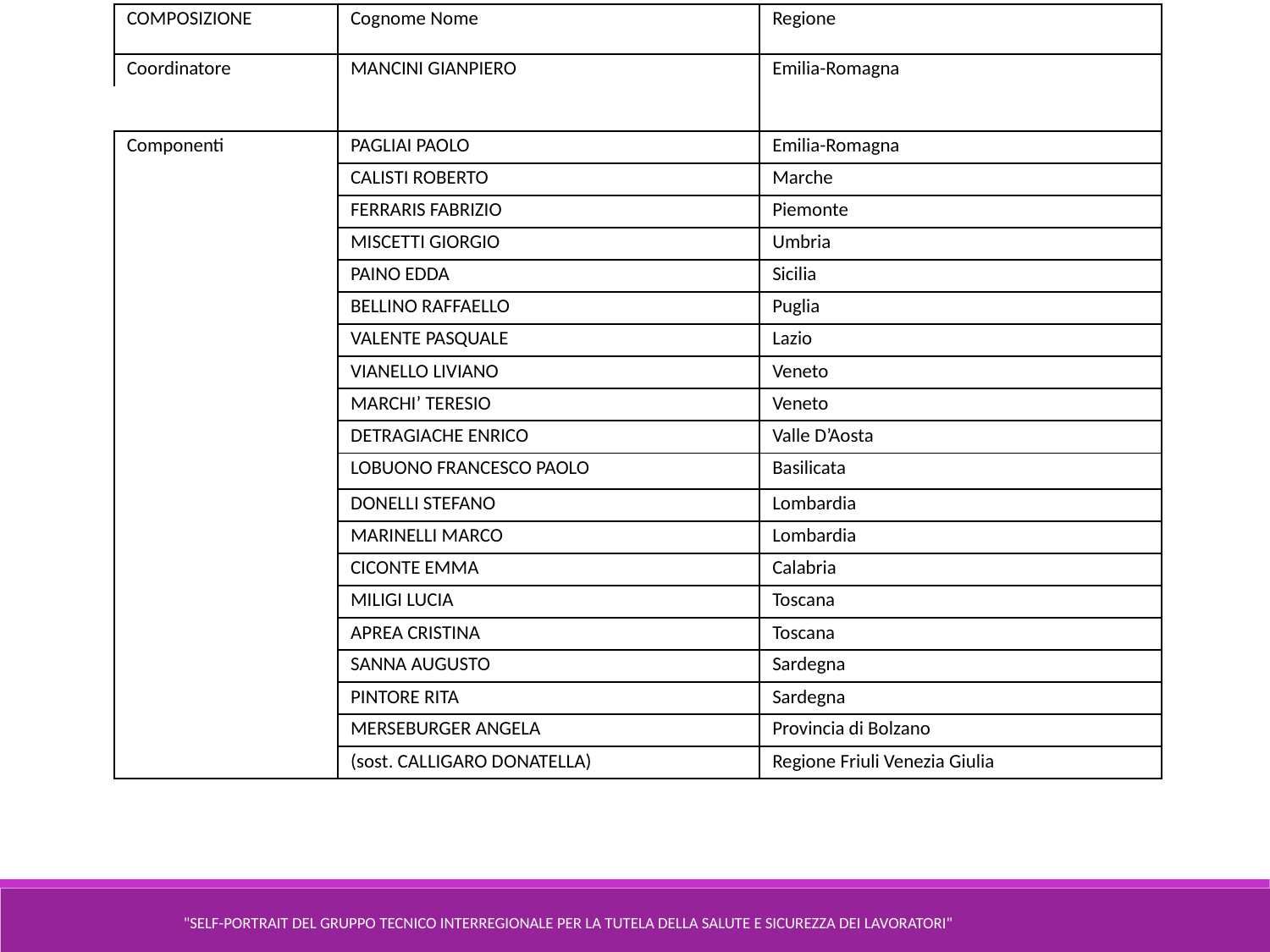

| COMPOSIZIONE | Cognome Nome | Regione |
| --- | --- | --- |
| Coordinatore | MANCINI GIANPIERO | Emilia-Romagna |
|  |  |  |
| Componenti | PAGLIAI PAOLO | Emilia-Romagna |
|  | CALISTI ROBERTO | Marche |
|  | FERRARIS FABRIZIO | Piemonte |
|  | MISCETTI GIORGIO | Umbria |
|  | PAINO EDDA | Sicilia |
|  | BELLINO RAFFAELLO | Puglia |
|  | VALENTE PASQUALE | Lazio |
|  | VIANELLO LIVIANO | Veneto |
|  | MARCHI’ TERESIO | Veneto |
|  | DETRAGIACHE ENRICO | Valle D’Aosta |
|  | LOBUONO FRANCESCO PAOLO | Basilicata |
|  | DONELLI STEFANO | Lombardia |
|  | MARINELLI MARCO | Lombardia |
|  | CICONTE EMMA | Calabria |
|  | MILIGI LUCIA | Toscana |
|  | APREA CRISTINA | Toscana |
|  | SANNA AUGUSTO | Sardegna |
|  | PINTORE RITA | Sardegna |
|  | MERSEBURGER ANGELA | Provincia di Bolzano |
|  | (sost. CALLIGARO DONATELLA) | Regione Friuli Venezia Giulia |